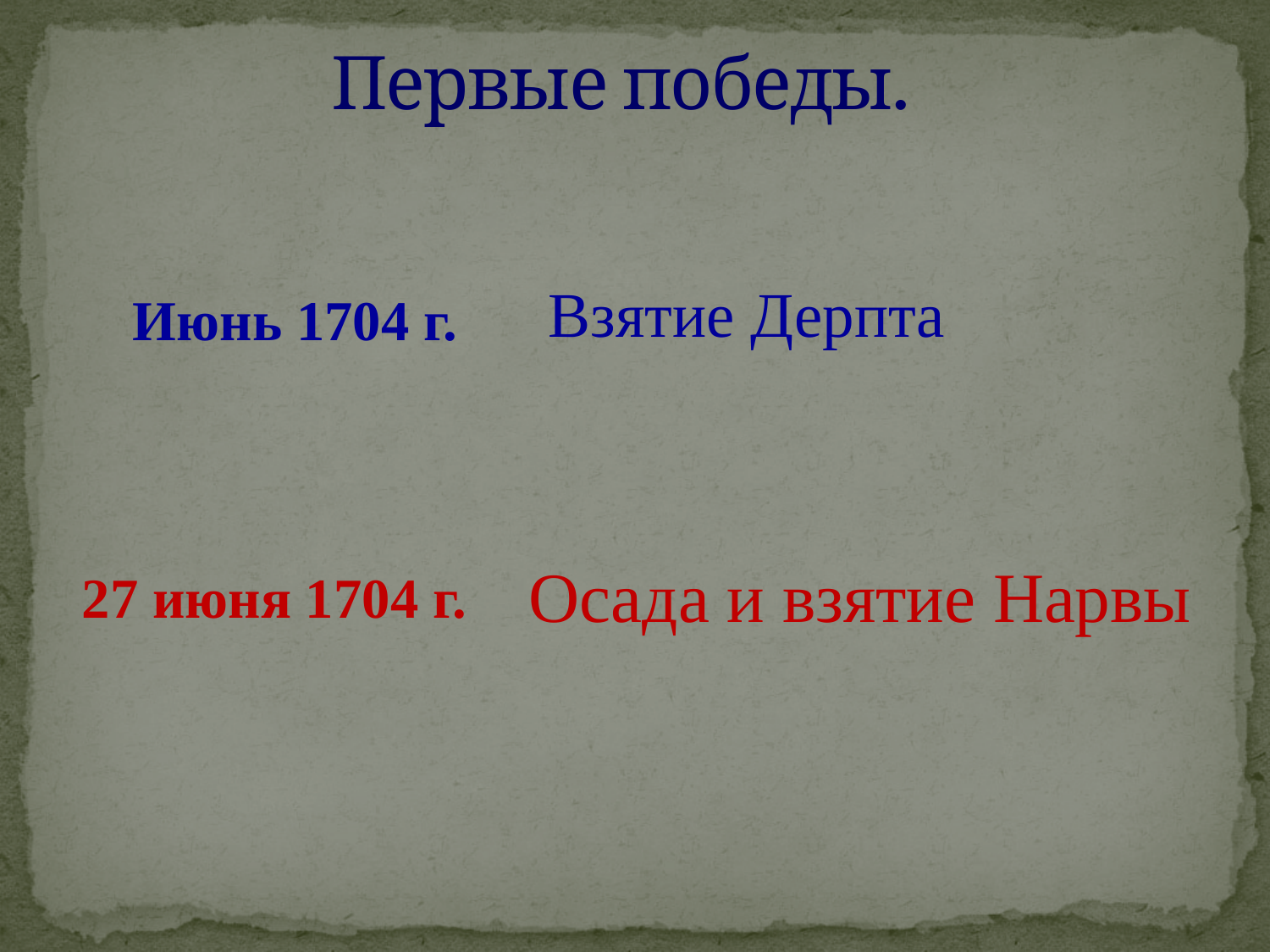

# Первые победы.
Взятие Дерпта
Июнь 1704 г.
Осада и взятие Нарвы
27 июня 1704 г.